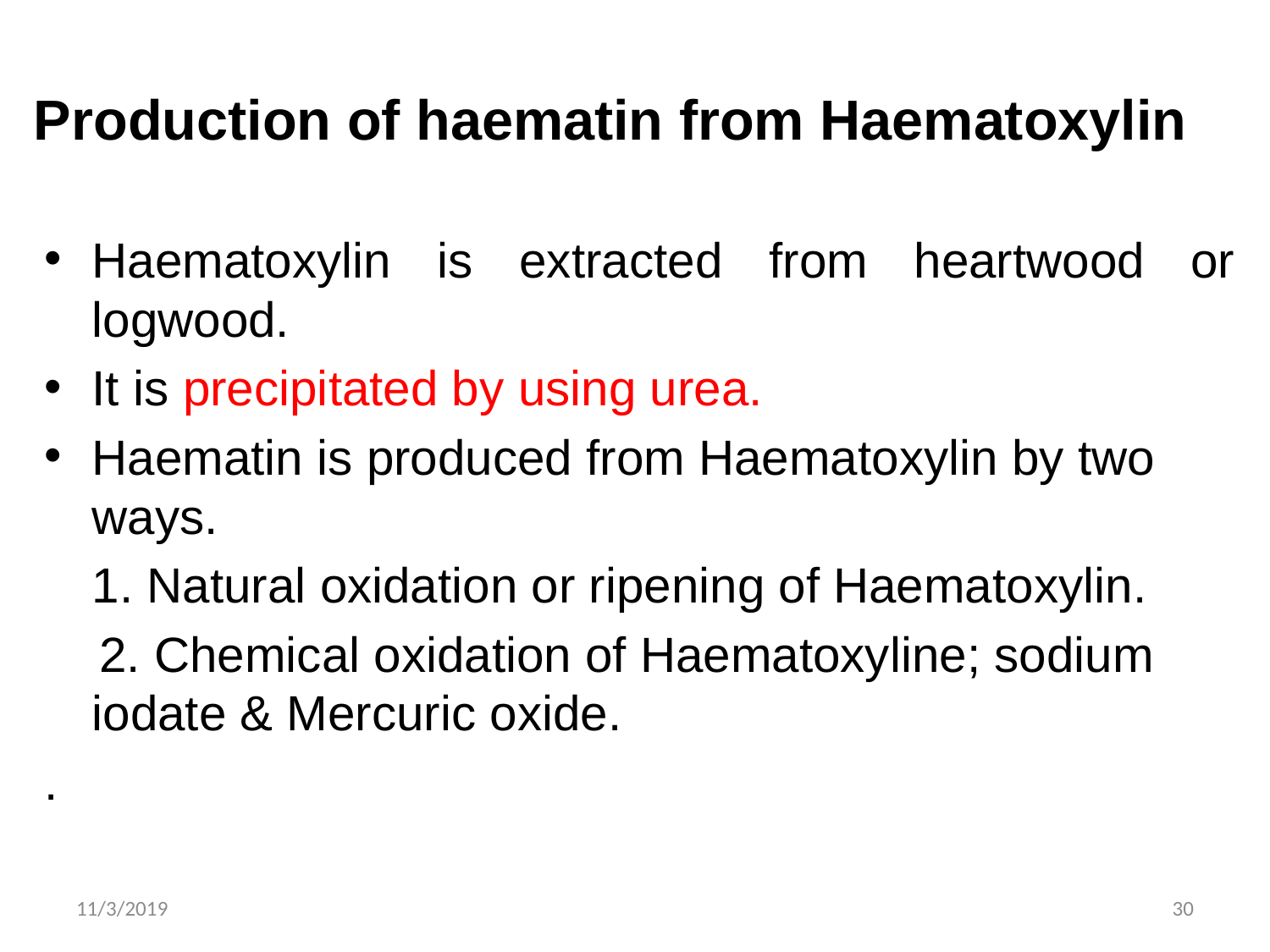

# Production of haematin from Haematoxylin
Haematoxylin is extracted from heartwood or logwood.
It is precipitated by using urea.
Haematin is produced from Haematoxylin by two ways.
	1. Natural oxidation or ripening of Haematoxylin.
    2. Chemical oxidation of Haematoxyline; sodium iodate & Mercuric oxide.
.

11/3/2019
30